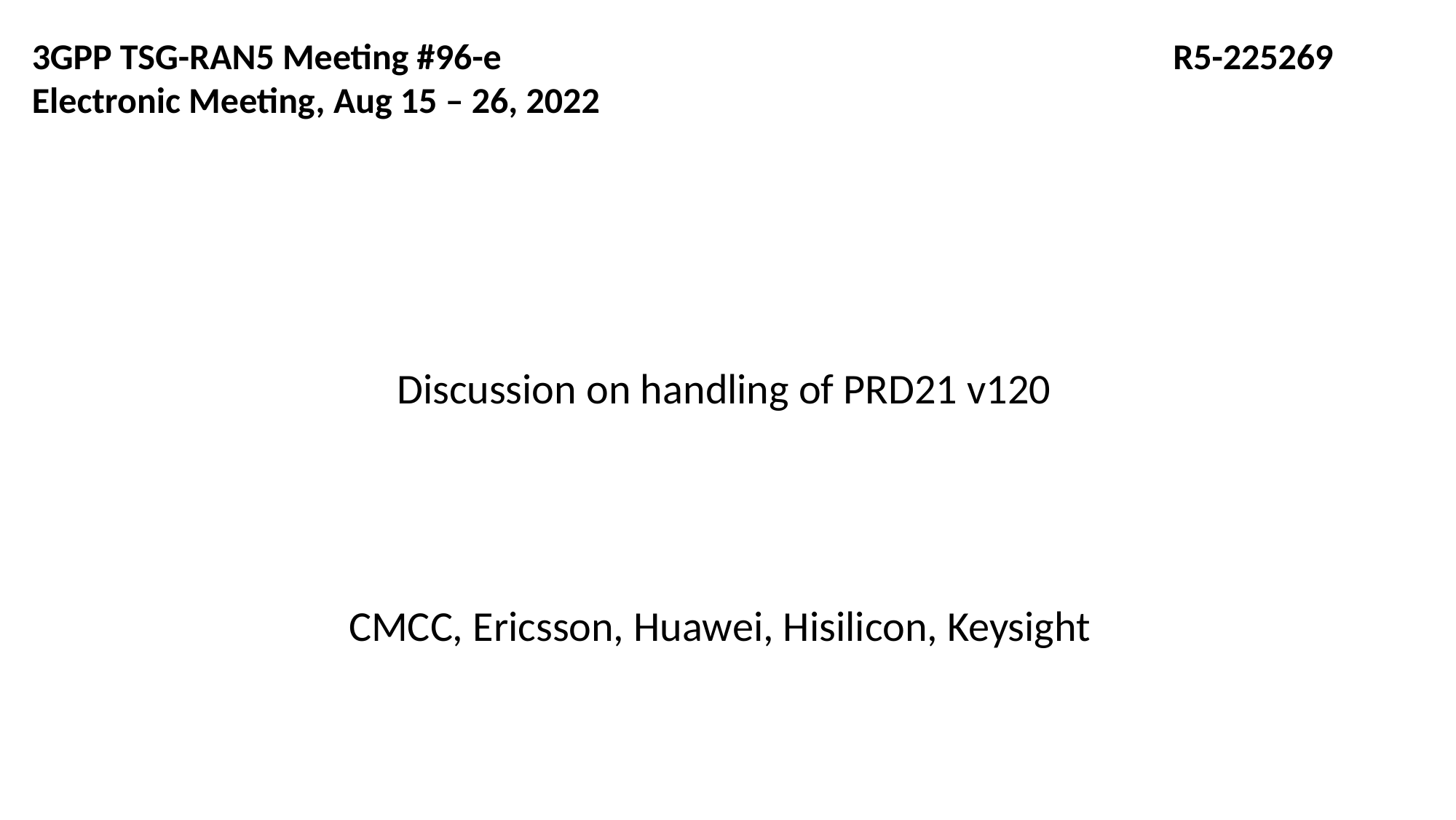

3GPP TSG-RAN5 Meeting #96-e 						      R5-225269
Electronic Meeting, Aug 15 – 26, 2022
# Discussion on handling of PRD21 v120
CMCC, Ericsson, Huawei, Hisilicon, Keysight